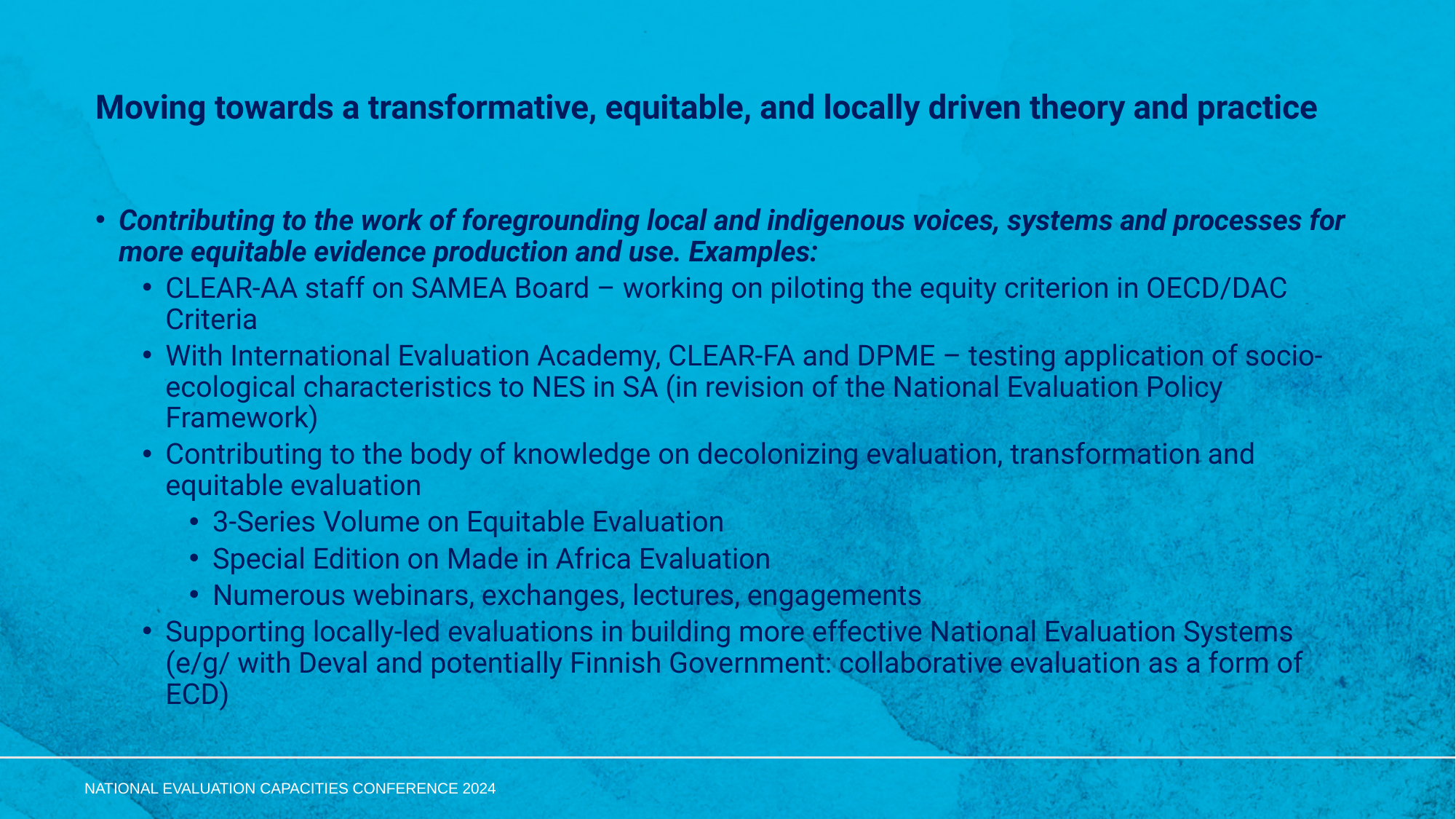

# Moving towards a transformative, equitable, and locally driven theory and practice
Contributing to the work of foregrounding local and indigenous voices, systems and processes for more equitable evidence production and use. Examples:
CLEAR-AA staff on SAMEA Board – working on piloting the equity criterion in OECD/DAC Criteria
With International Evaluation Academy, CLEAR-FA and DPME – testing application of socio-ecological characteristics to NES in SA (in revision of the National Evaluation Policy Framework)
Contributing to the body of knowledge on decolonizing evaluation, transformation and equitable evaluation
3-Series Volume on Equitable Evaluation
Special Edition on Made in Africa Evaluation
Numerous webinars, exchanges, lectures, engagements
Supporting locally-led evaluations in building more effective National Evaluation Systems (e/g/ with Deval and potentially Finnish Government: collaborative evaluation as a form of ECD)